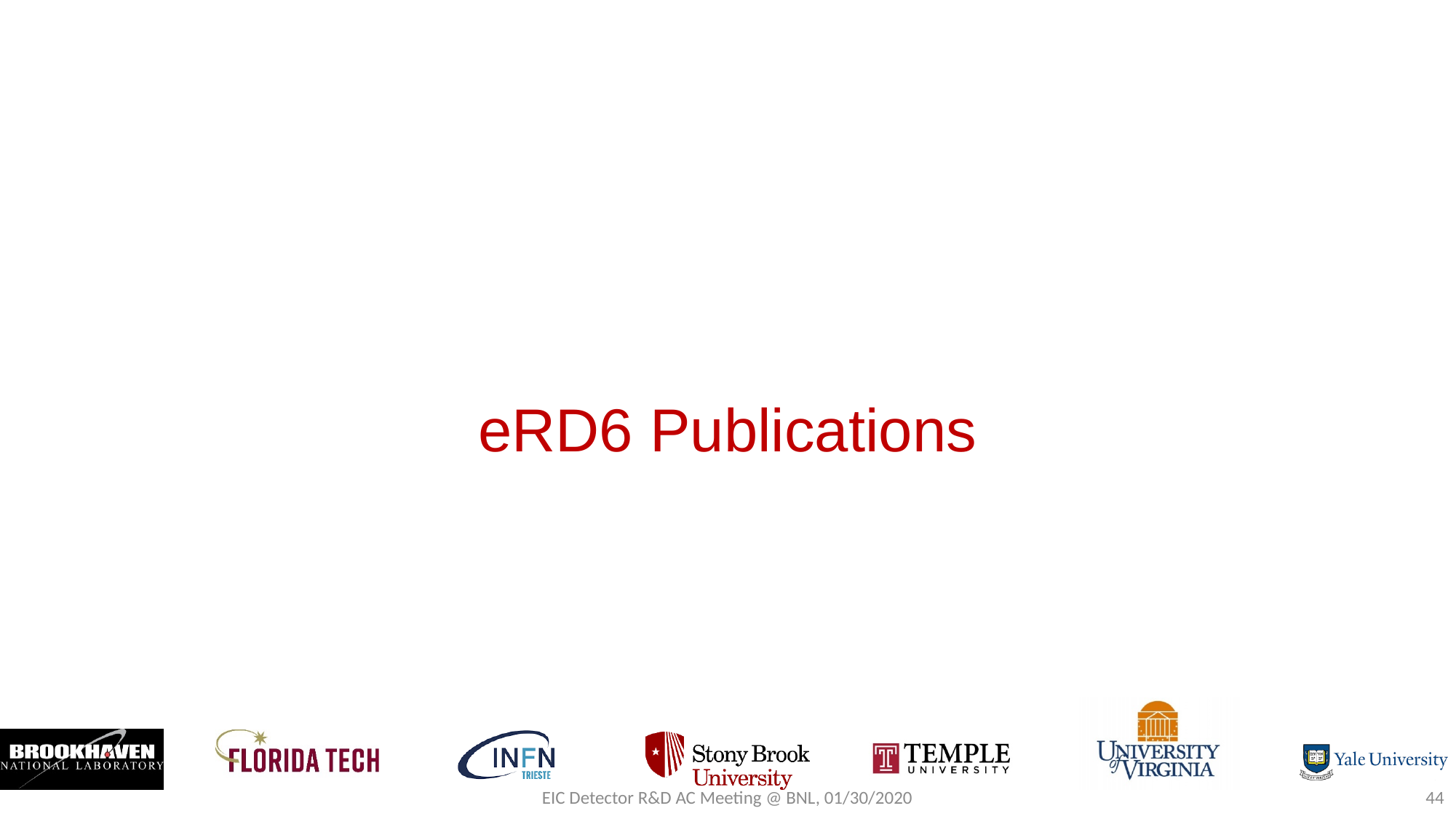

eRD6 Publications
EIC Detector R&D AC Meeting @ BNL, 01/30/2020
44